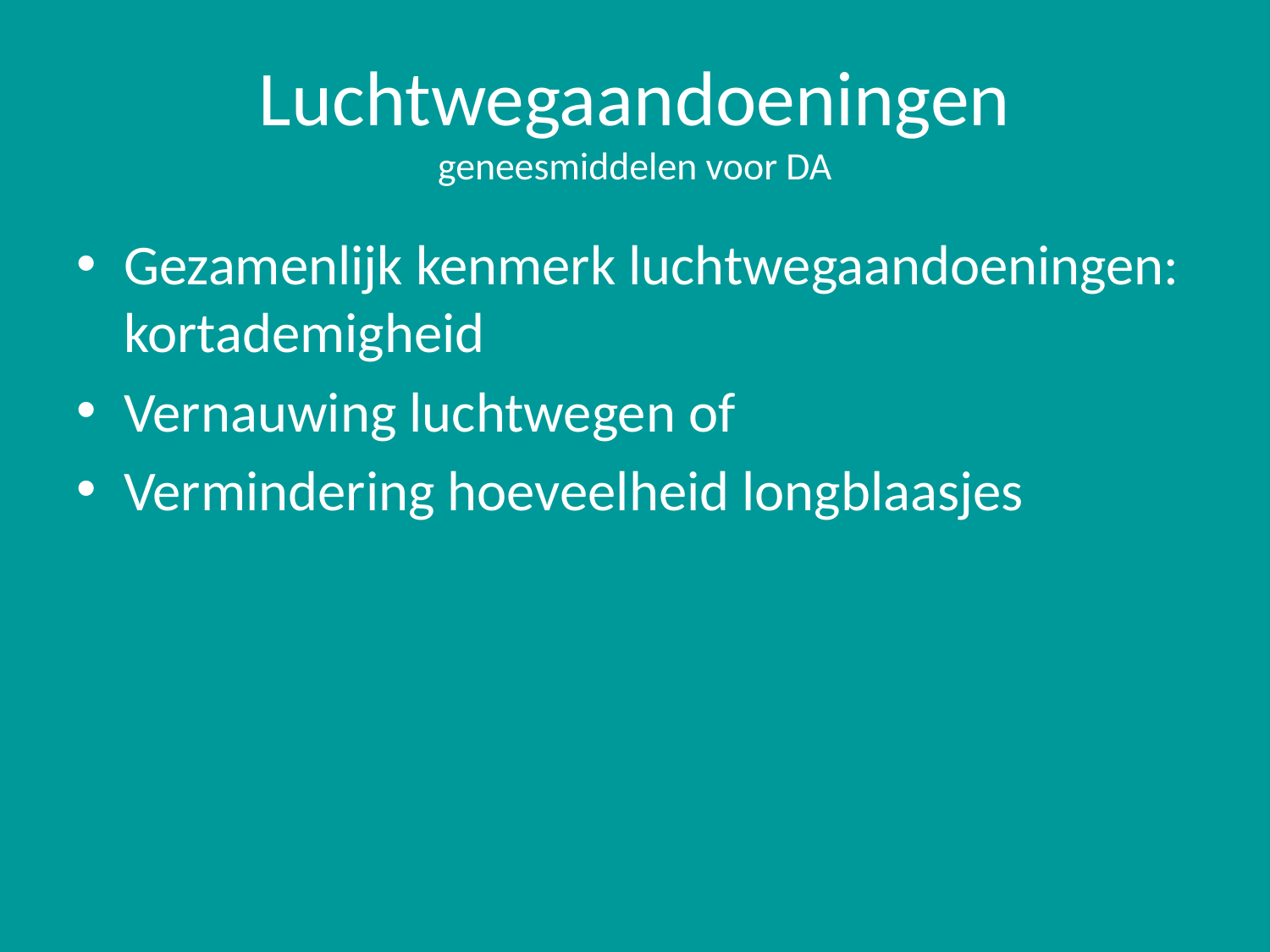

# Luchtwegaandoeningen geneesmiddelen voor DA
Gezamenlijk kenmerk luchtwegaandoeningen: kortademigheid
Vernauwing luchtwegen of
Vermindering hoeveelheid longblaasjes